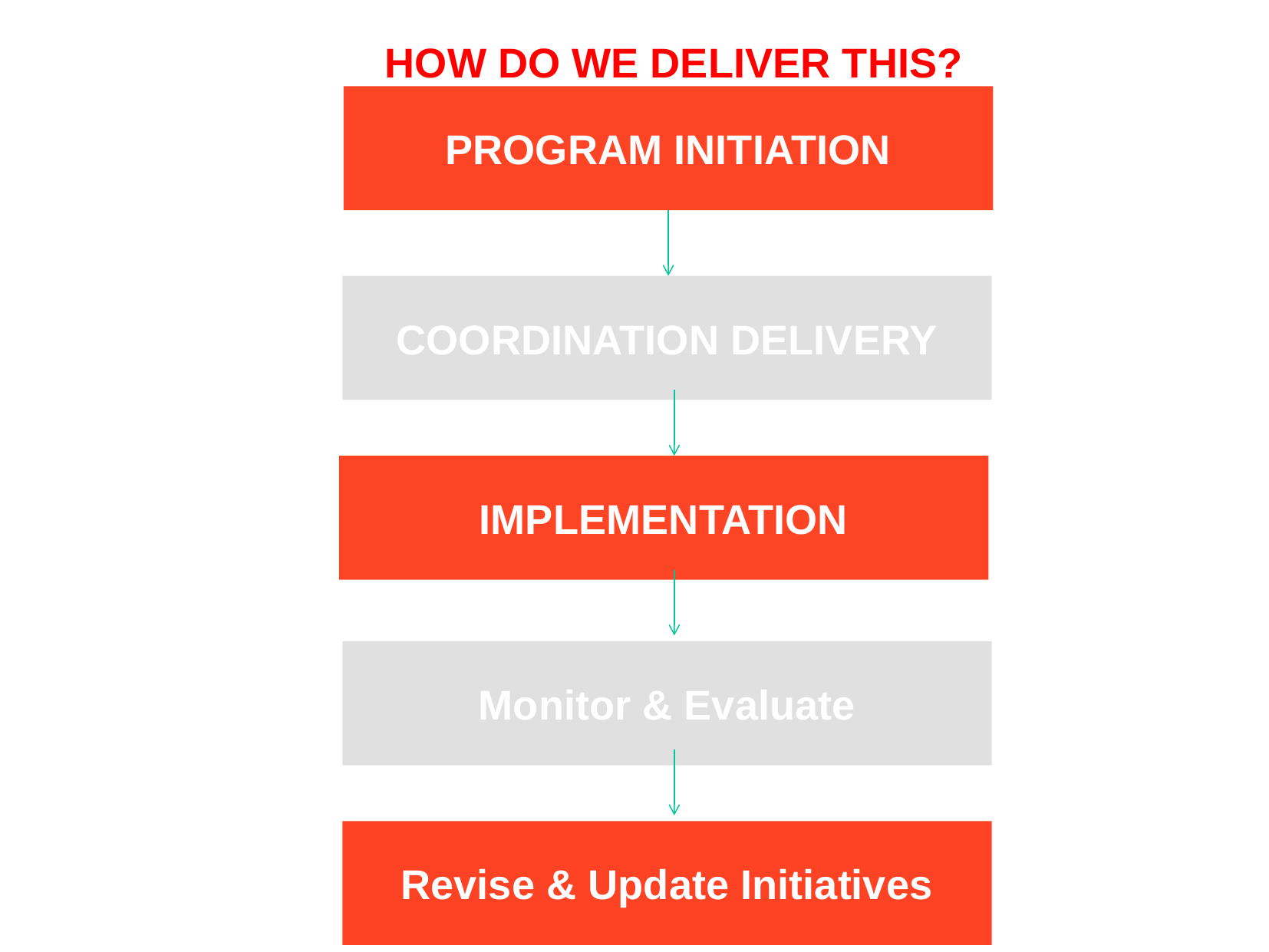

HOW DO WE DELIVER THIS?
PROGRAM INITIATION
COORDINATION DELIVERY
IMPLEMENTATION
Monitor & Evaluate
Revise & Update Initiatives